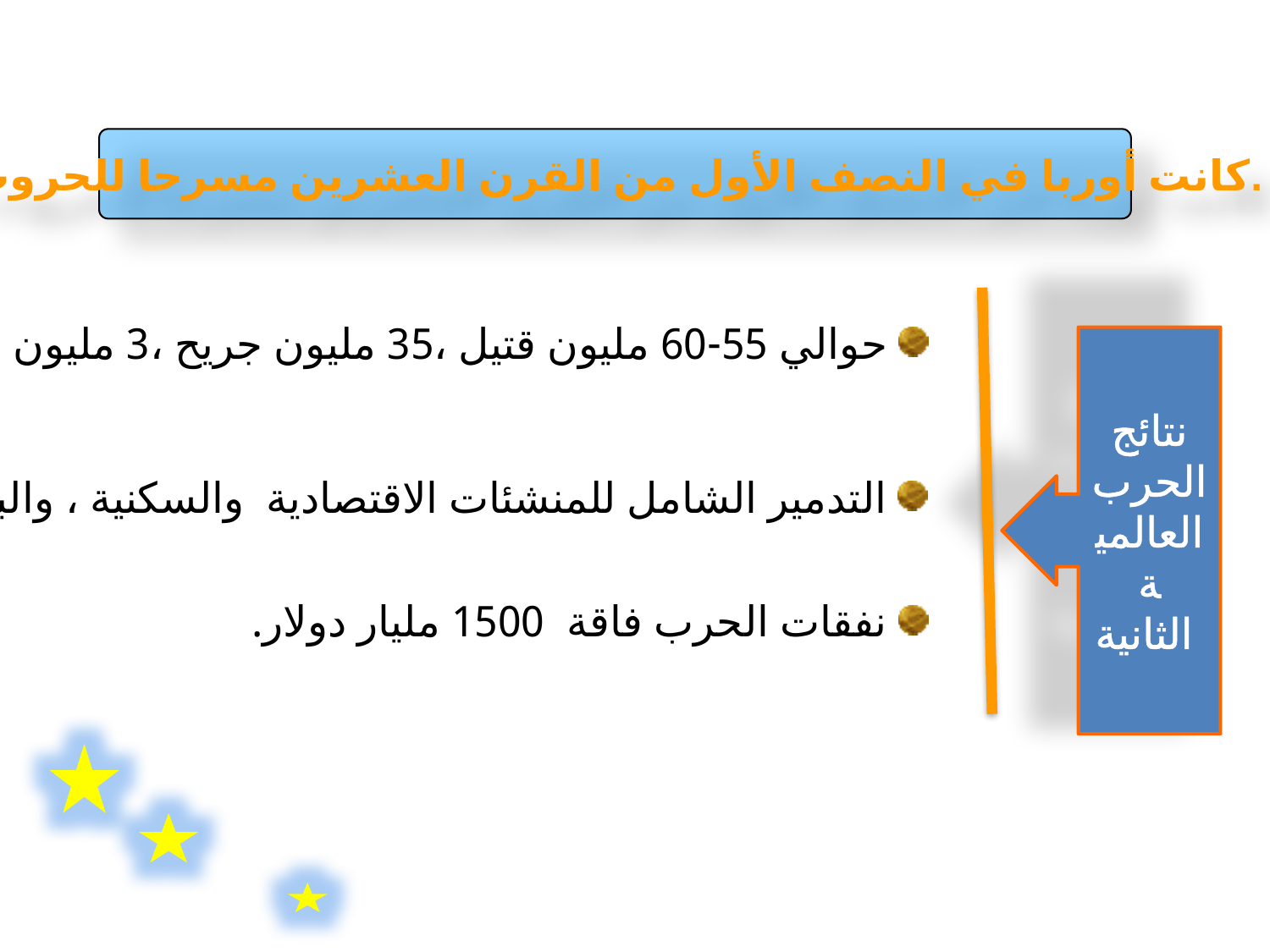

كانت أوربا في النصف الأول من القرن العشرين مسرحا للحروب.
 حوالي 55-60 مليون قتيل ،35 مليون جريح ،3 مليون مفقود.
نتائج الحرب العالمية الثانية
 التدمير الشامل للمنشئات الاقتصادية  والسكنية ، والبنية التحتية.
 نفقات الحرب فاقة  1500 مليار دولار.